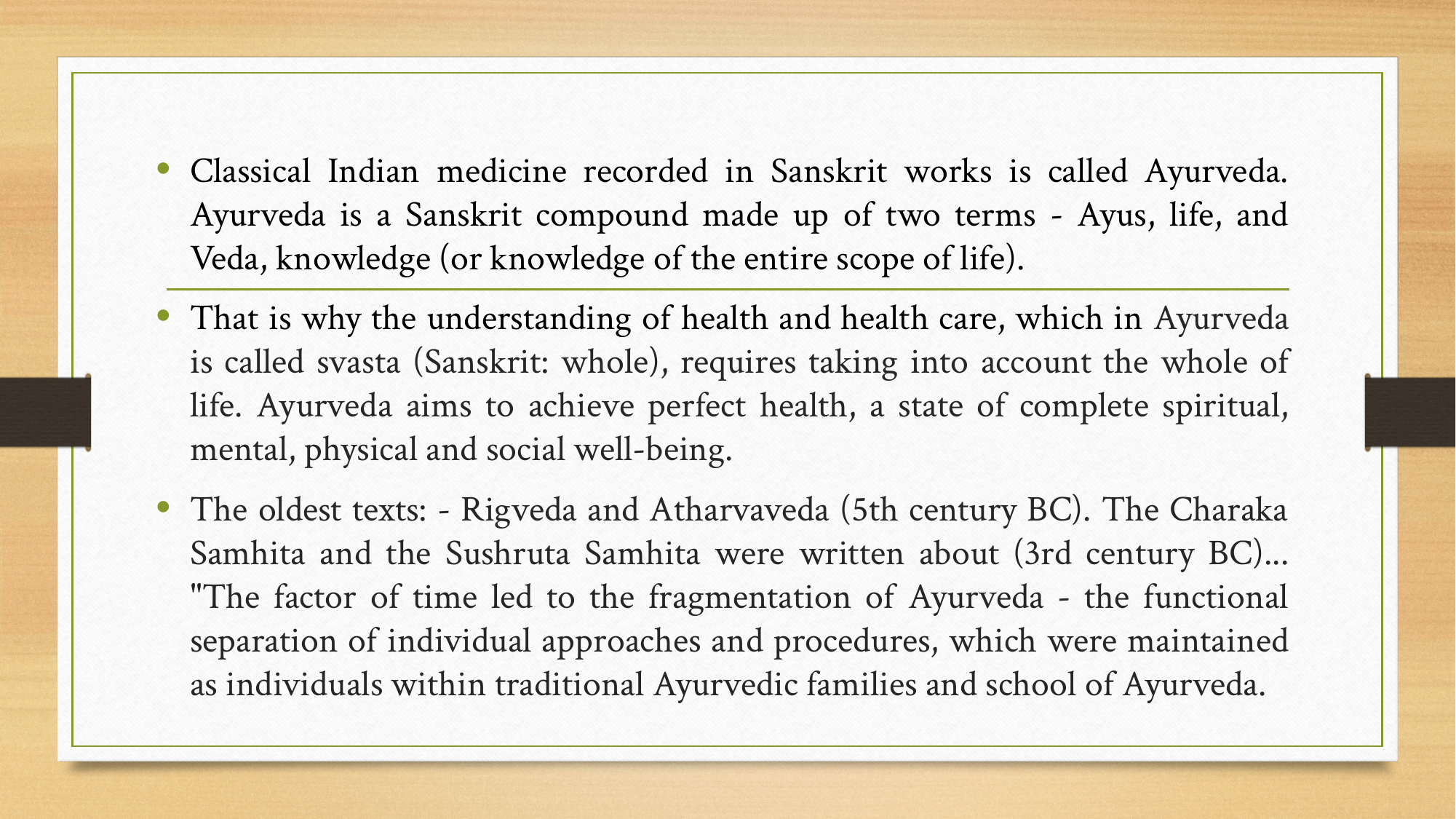

Classical Indian medicine recorded in Sanskrit works is called Ayurveda. Ayurveda is a Sanskrit compound made up of two terms - Ayus, life, and Veda, knowledge (or knowledge of the entire scope of life).
That is why the understanding of health and health care, which in Ayurveda is called svasta (Sanskrit: whole), requires taking into account the whole of life. Ayurveda aims to achieve perfect health, a state of complete spiritual, mental, physical and social well-being.
The oldest texts: - Rigveda and Atharvaveda (5th century BC). The Charaka Samhita and the Sushruta Samhita were written about (3rd century BC)... "The factor of time led to the fragmentation of Ayurveda - the functional separation of individual approaches and procedures, which were maintained as individuals within traditional Ayurvedic families and school of Ayurveda.